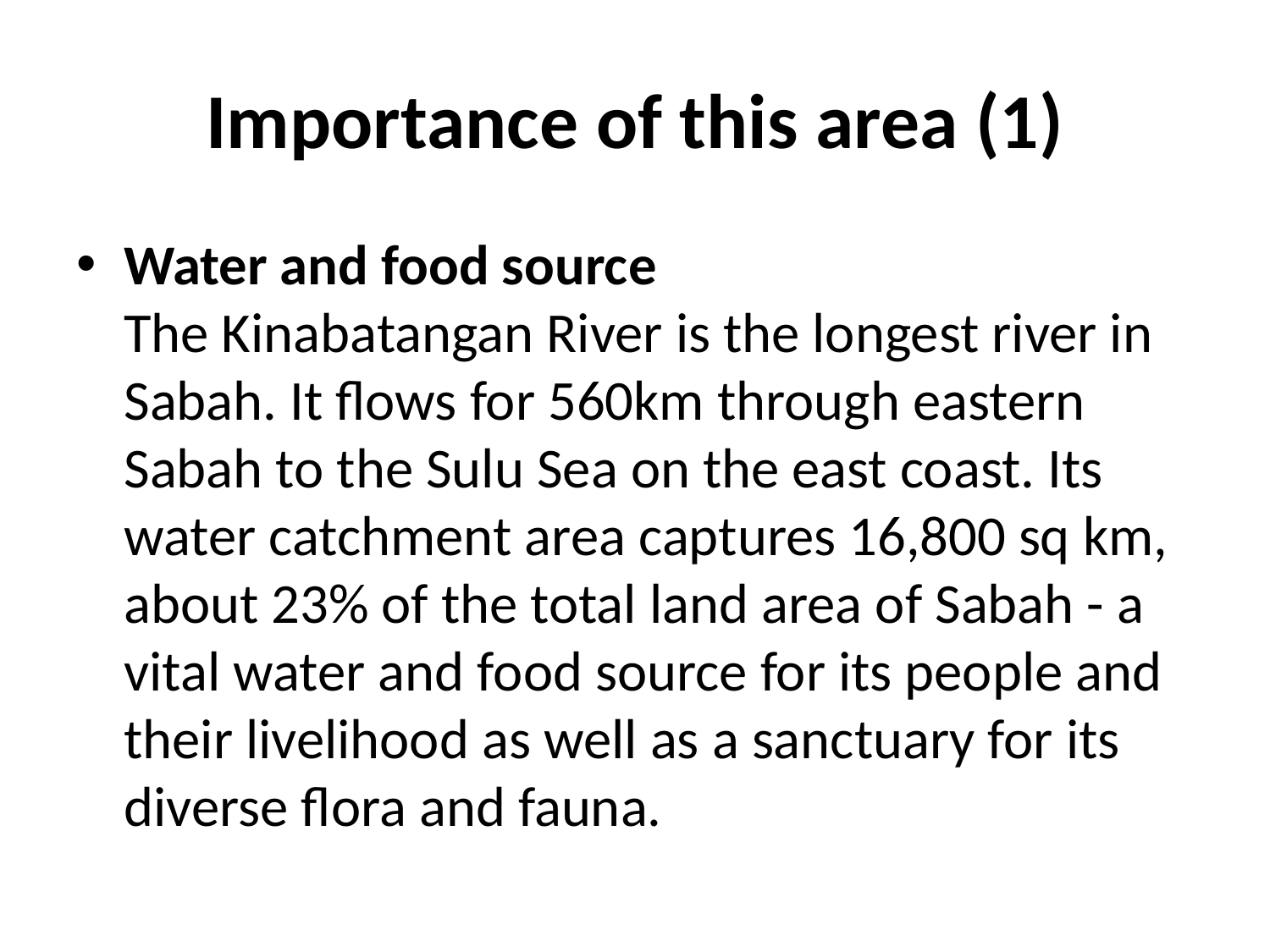

# Importance of this area (1)
Water and food source
The Kinabatangan River is the longest river in Sabah. It flows for 560km through eastern Sabah to the Sulu Sea on the east coast. Its water catchment area captures 16,800 sq km, about 23% of the total land area of Sabah - a vital water and food source for its people and their livelihood as well as a sanctuary for its diverse flora and fauna.